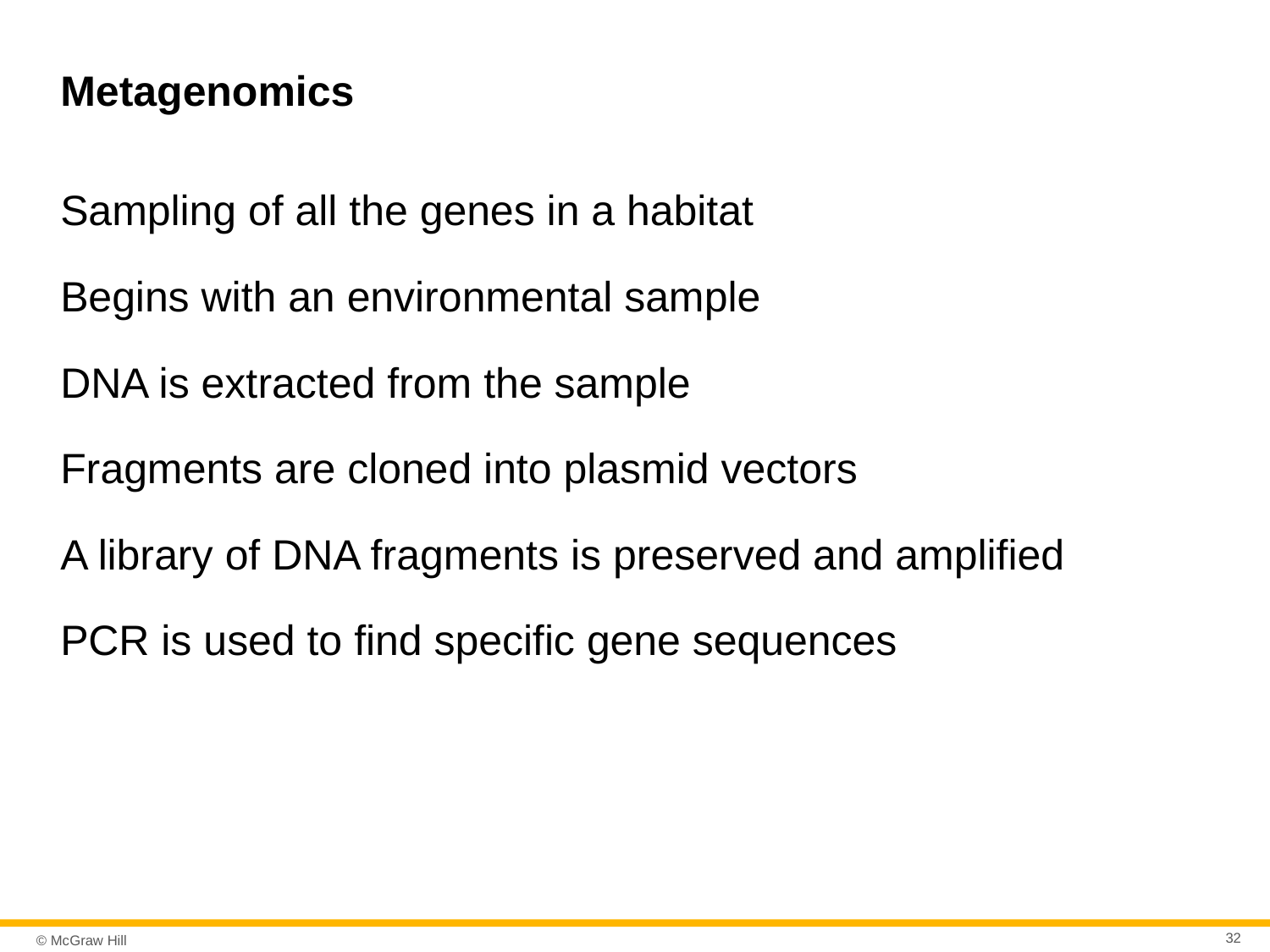

# Metagenomics
Sampling of all the genes in a habitat
Begins with an environmental sample
DNA is extracted from the sample
Fragments are cloned into plasmid vectors
A library of DNA fragments is preserved and amplified
PCR is used to find specific gene sequences